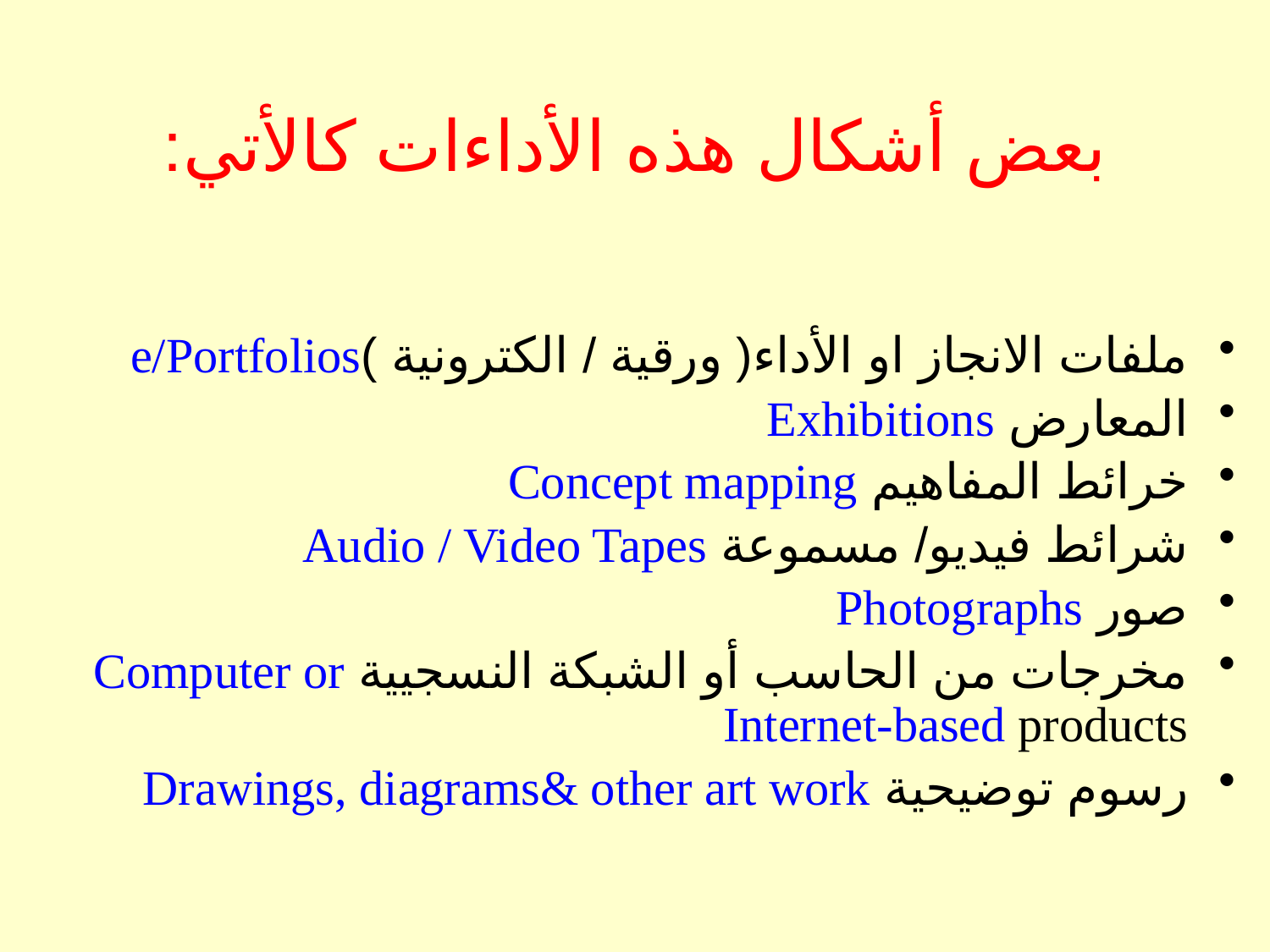

# بعض أشكال هذه الأداءات كالأتي:
ملفات الانجاز او الأداء( ورقية / الكترونية )e/Portfolios
المعارض Exhibitions
خرائط المفاهيم Concept mapping
شرائط فيديو/ مسموعة Audio / Video Tapes
صور Photographs
مخرجات من الحاسب أو الشبكة النسجيية Computer or Internet-based products
رسوم توضيحية Drawings, diagrams& other art work